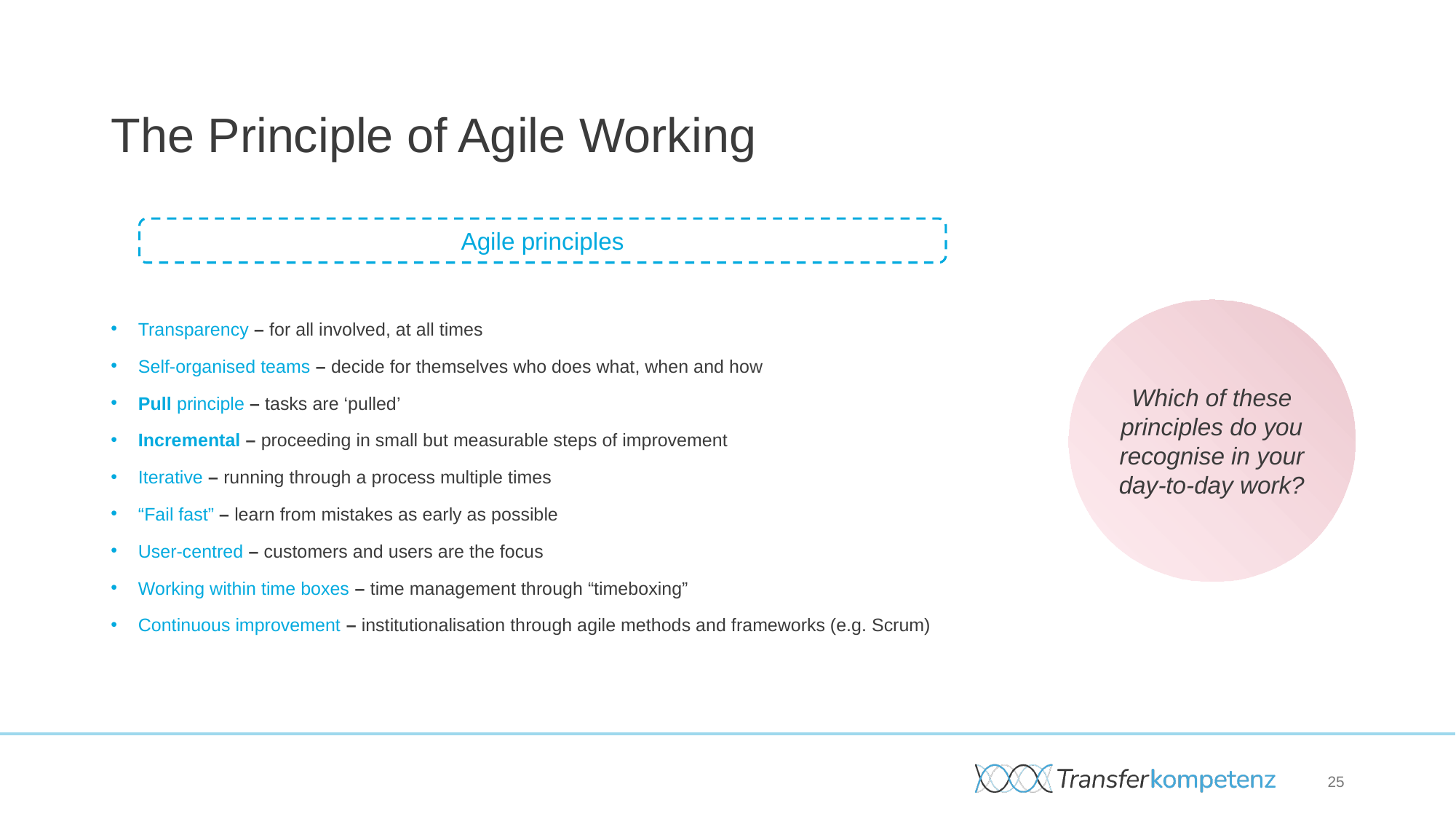

The Principle of Agile Working
Agile principles

Transparency – for all involved, at all times
Self-organised teams – decide for themselves who does what, when and how
Pull principle – tasks are ‘pulled’
Incremental – proceeding in small but measurable steps of improvement
Iterative – running through a process multiple times
“Fail fast” – learn from mistakes as early as possible
User-centred – customers and users are the focus
Working within time boxes – time management through “timeboxing”
Continuous improvement – institutionalisation through agile methods and frameworks (e.g. Scrum)
Which of these principles do you recognise in your day-to-day work?
25